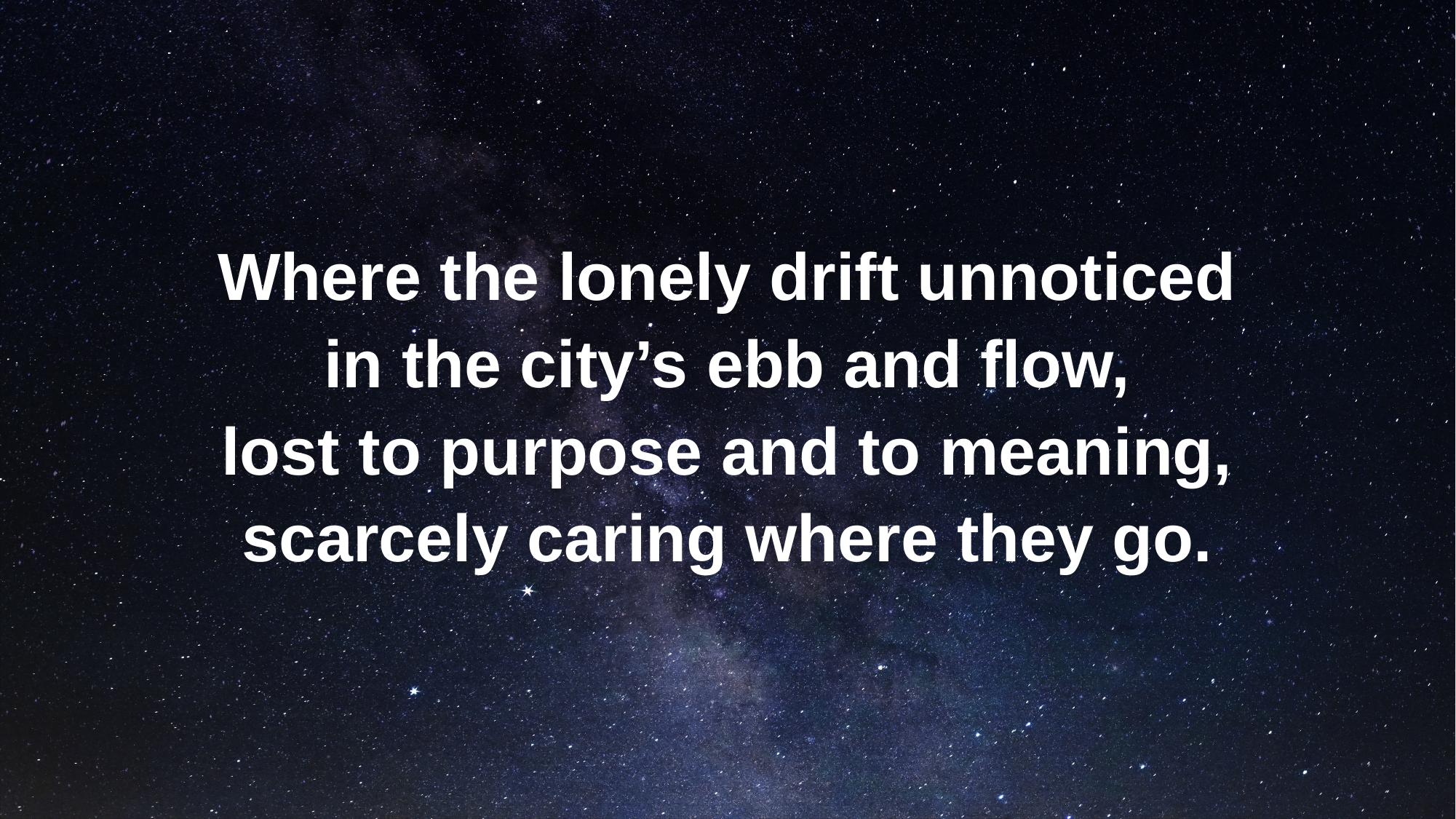

Where the lonely drift unnoticed
in the city’s ebb and flow,
lost to purpose and to meaning,
scarcely caring where they go.